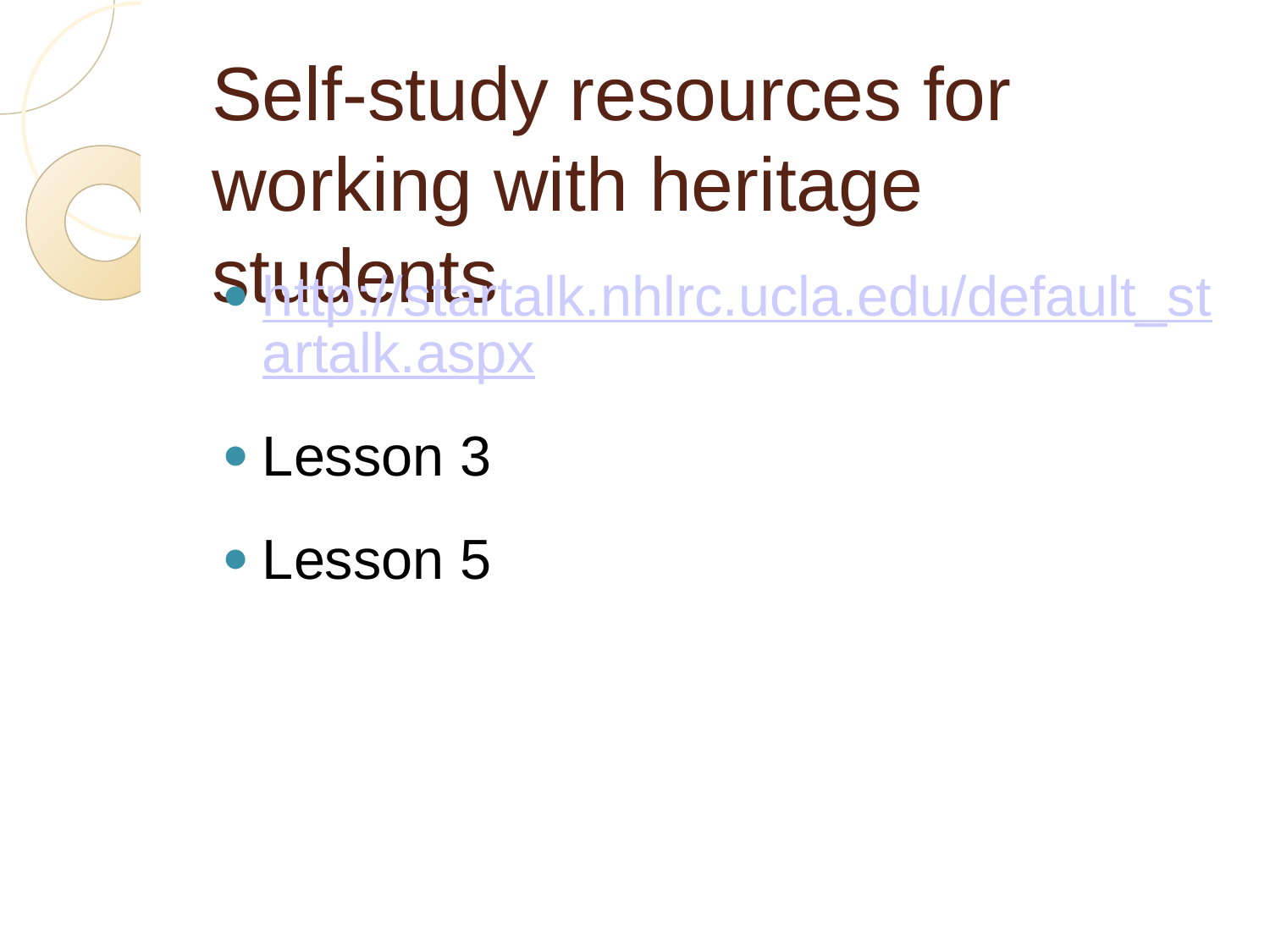

# Self-study resources for working with heritage students
http://startalk.nhlrc.ucla.edu/default_startalk.aspx
Lesson 3
Lesson 5